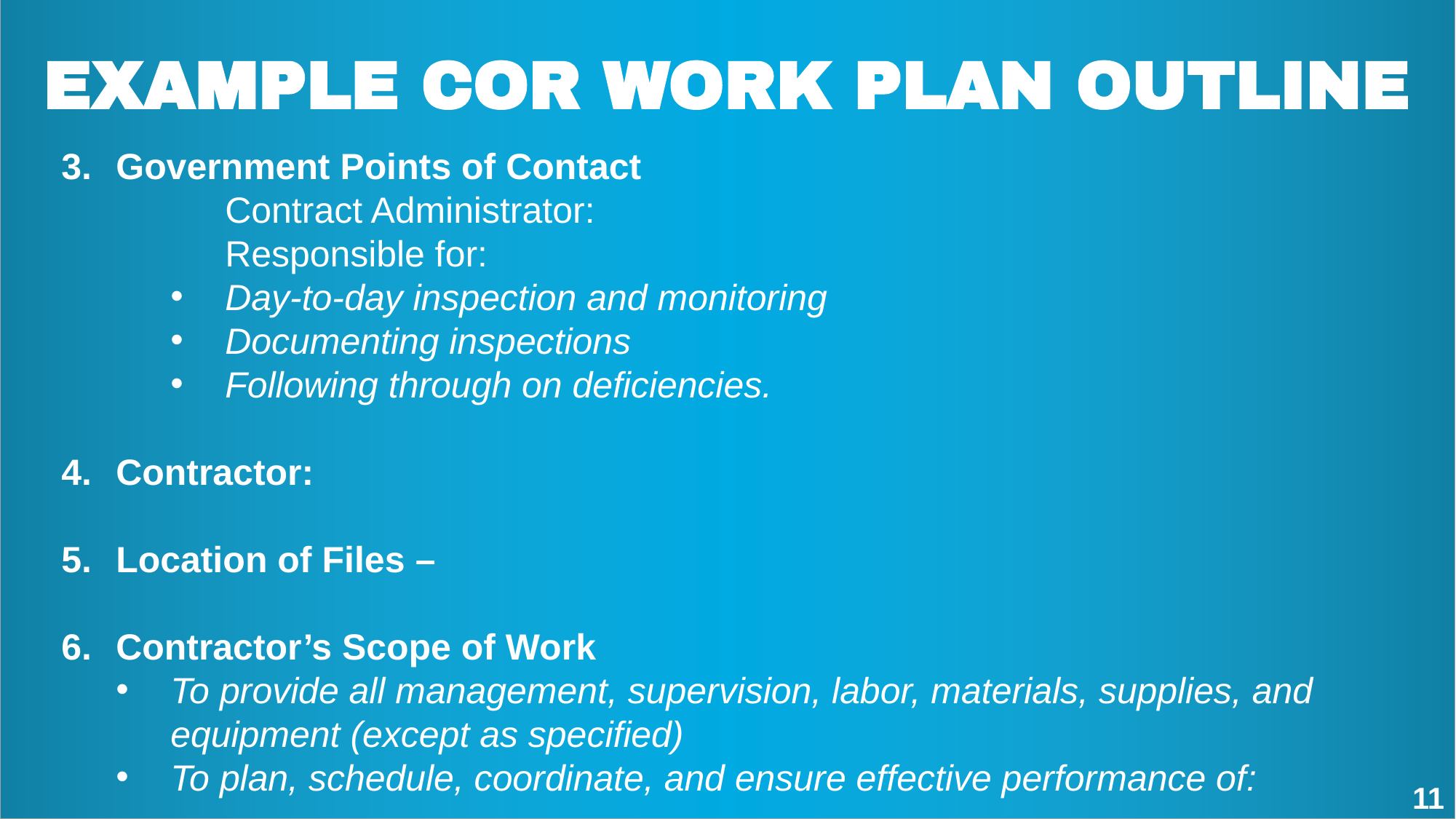

EXAMPLE COR WORK PLAN OUTLINE
Government Points of Contact
	Contract Administrator:
	Responsible for:
Day-to-day inspection and monitoring
Documenting inspections
Following through on deficiencies.
Contractor:
Location of Files –
Contractor’s Scope of Work
To provide all management, supervision, labor, materials, supplies, and equipment (except as specified)
To plan, schedule, coordinate, and ensure effective performance of:

11